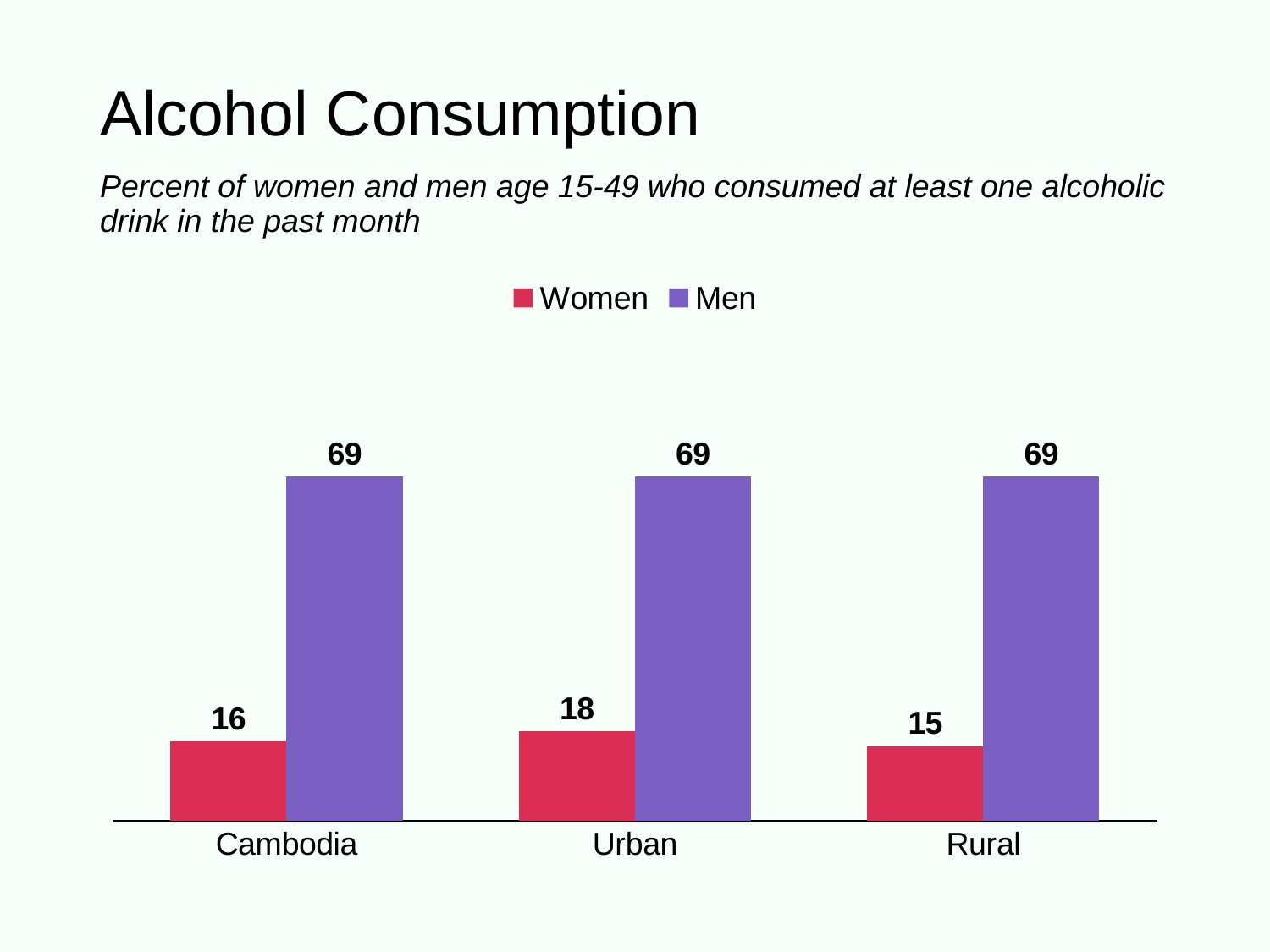

# Alcohol Consumption
Percent of women and men age 15-49 who consumed at least one alcoholic drink in the past month

### Chart

| Category | Women | Men |
|---|---|---|
| Cambodia | 16.0 | 69.0 |
| Urban | 18.0 | 69.0 |
| Rural | 15.0 | 69.0 |